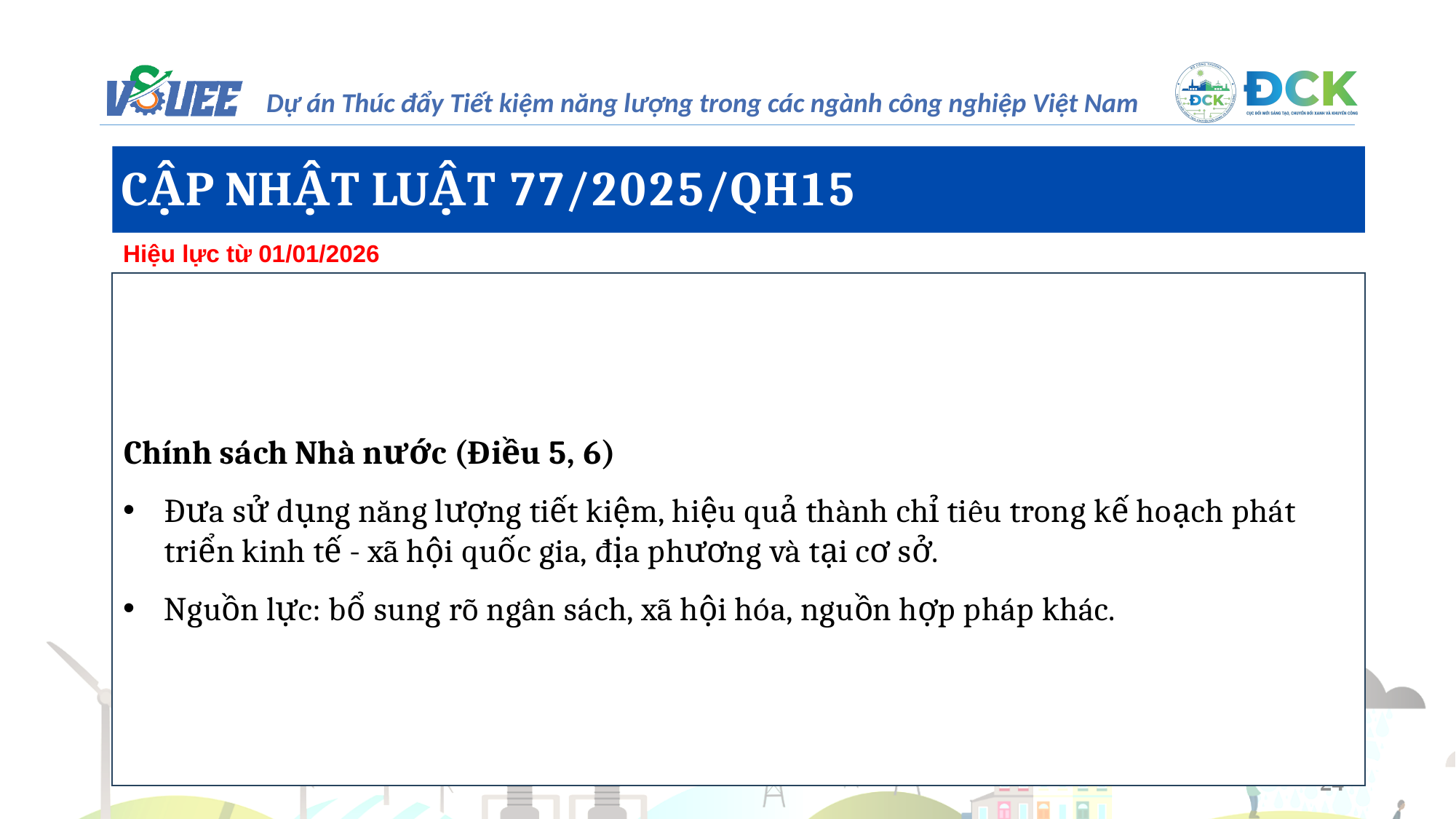

CẬP NHẬT LUẬT 77/2025/QH15
Hiệu lực từ 01/01/2026
Chính sách Nhà nước (Điều 5, 6)
Đưa sử dụng năng lượng tiết kiệm, hiệu quả thành chỉ tiêu trong kế hoạch phát triển kinh tế - xã hội quốc gia, địa phương và tại cơ sở.
Nguồn lực: bổ sung rõ ngân sách, xã hội hóa, nguồn hợp pháp khác.
24